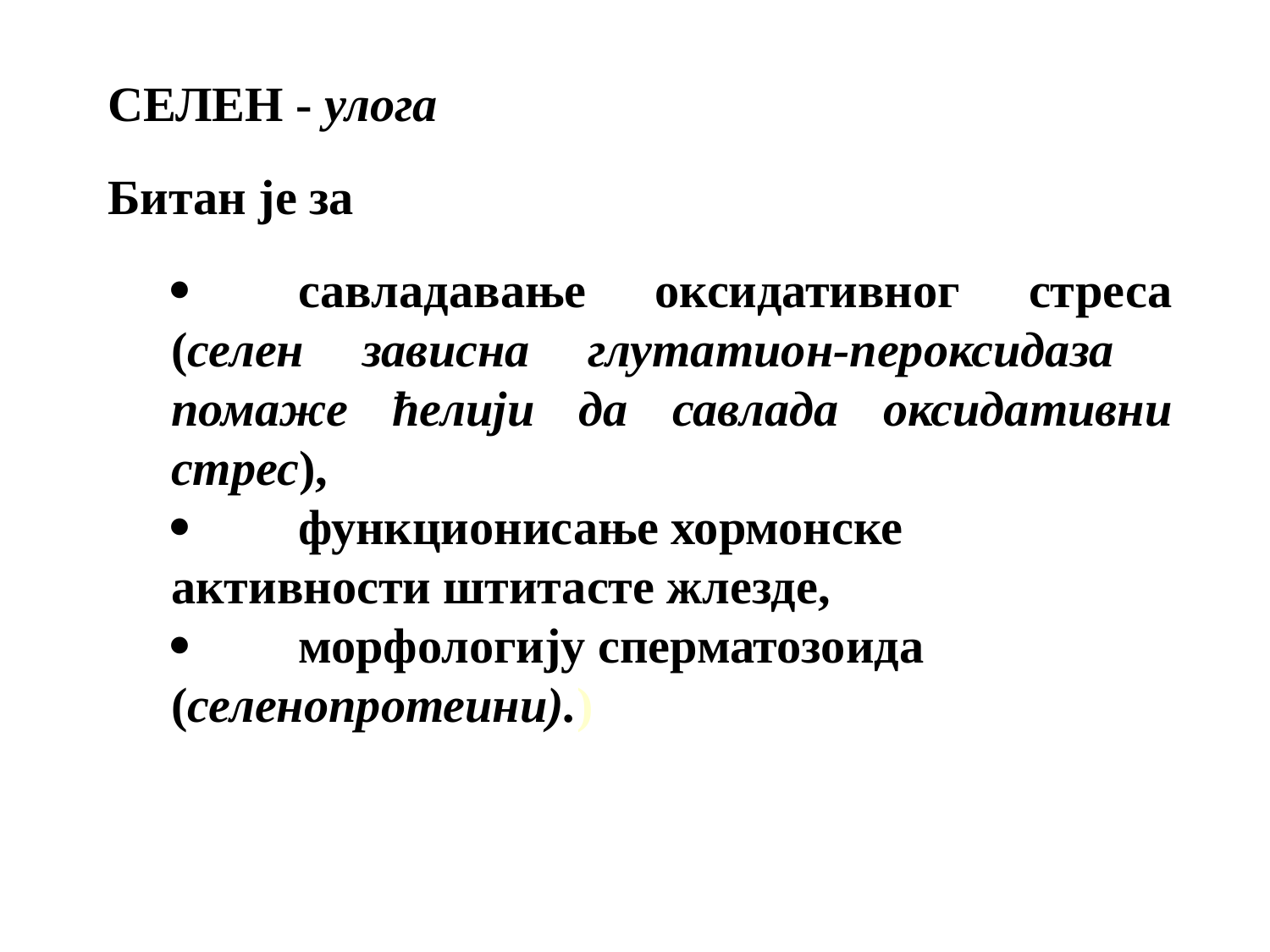

СЕЛЕН - улога

Битан је за

•	савладавање оксидативног стреса (селен зависна глутатион-пероксидаза  помаже ћелији да савлада оксидативни стрес),
•	функционисање хормонске активности штитасте жлезде,
•	морфологију сперматозоида (селенопротеини).)